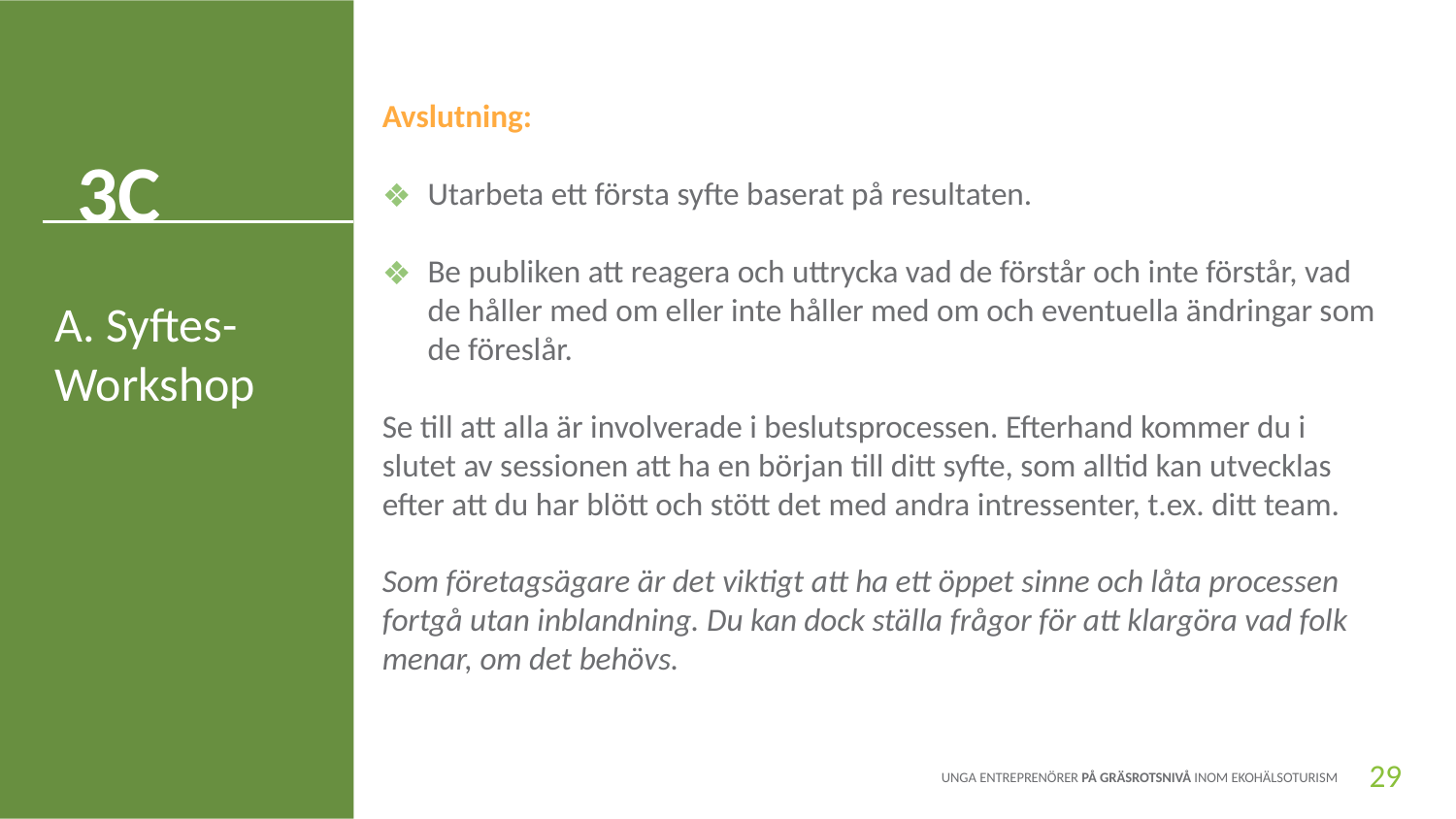

Avslutning:

Utarbeta ett första syfte baserat på resultaten.

Be publiken att reagera och uttrycka vad de förstår och inte förstår, vad de håller med om eller inte håller med om och eventuella ändringar som de föreslår.

Se till att alla är involverade i beslutsprocessen. Efterhand kommer du i slutet av sessionen att ha en början till ditt syfte, som alltid kan utvecklas efter att du har blött och stött det med andra intressenter, t.ex. ditt team.

Som företagsägare är det viktigt att ha ett öppet sinne och låta processen fortgå utan inblandning. Du kan dock ställa frågor för att klargöra vad folk menar, om det behövs.

3C
A. Syftes-
Workshop

29